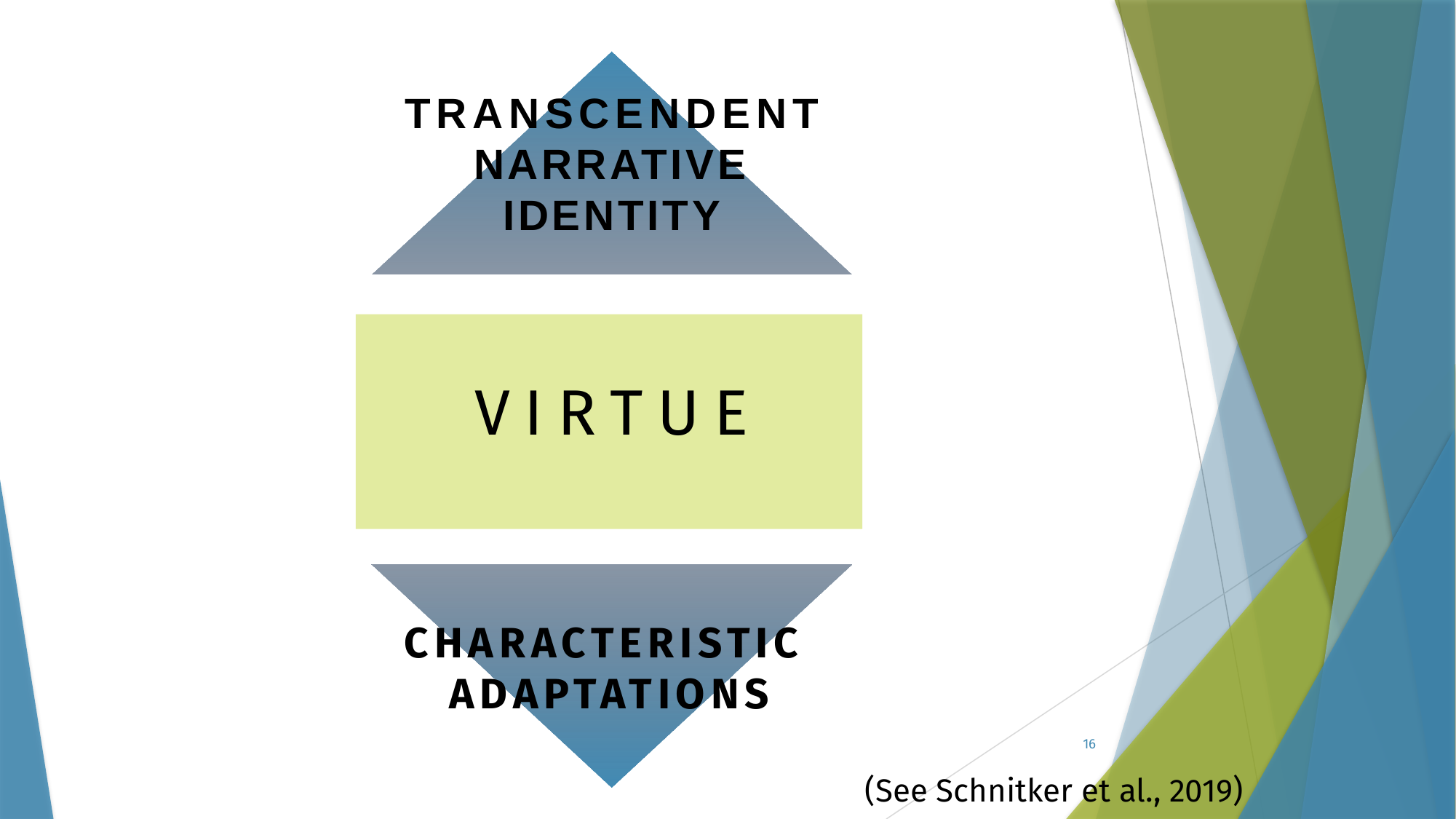

TRANSCENDENT
NARRATIVE IDENTITY

VIRTUE

CHARACTERISTIC
ADAPTATIONS
16
(See Schnitker et al., 2019)